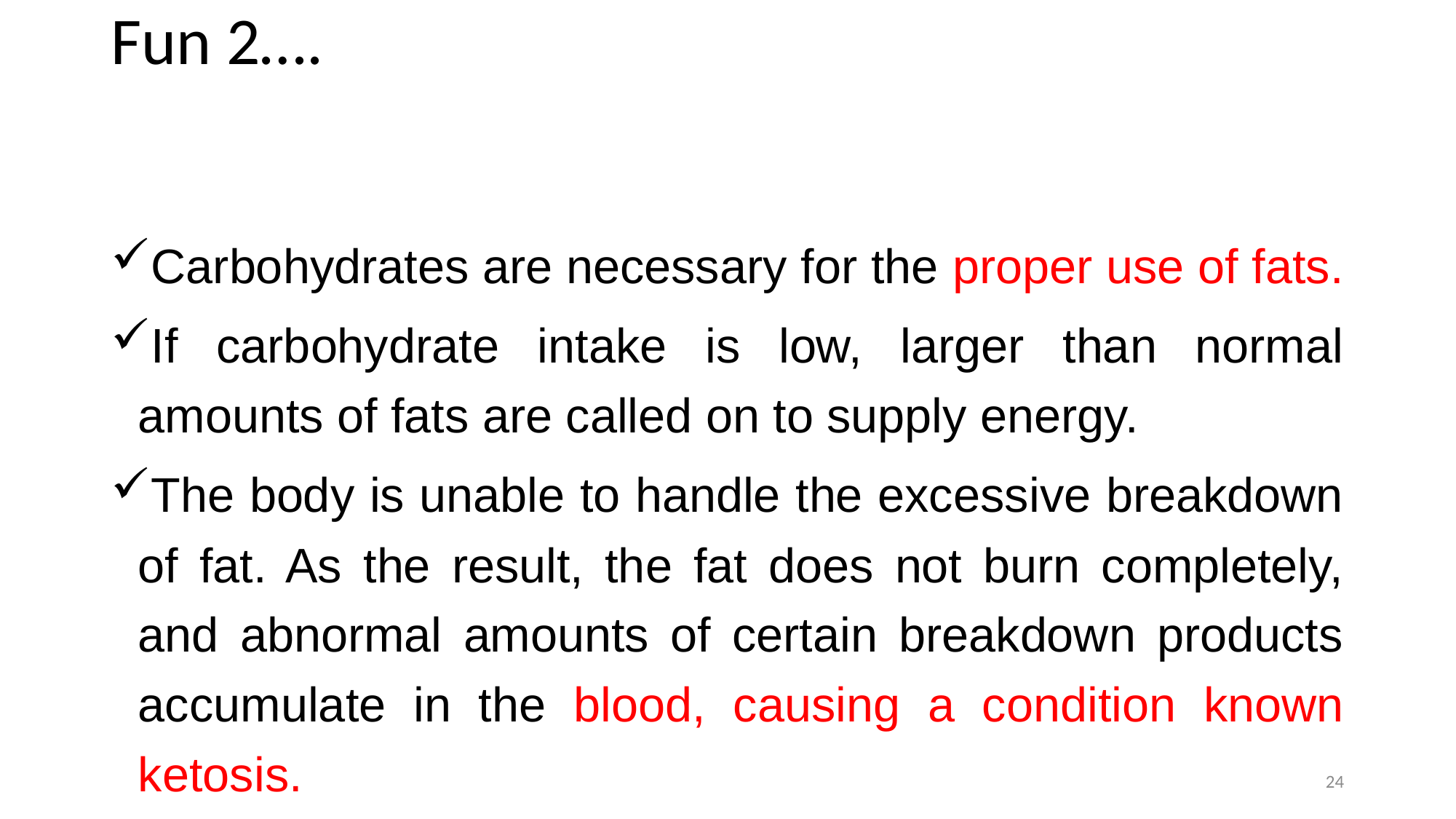

# Fun 2….
Carbohydrates are necessary for the proper use of fats.
If carbohydrate intake is low, larger than normal amounts of fats are called on to supply energy.
The body is unable to handle the excessive breakdown of fat. As the result, the fat does not burn completely, and abnormal amounts of certain breakdown products accumulate in the blood, causing a condition known ketosis.

24